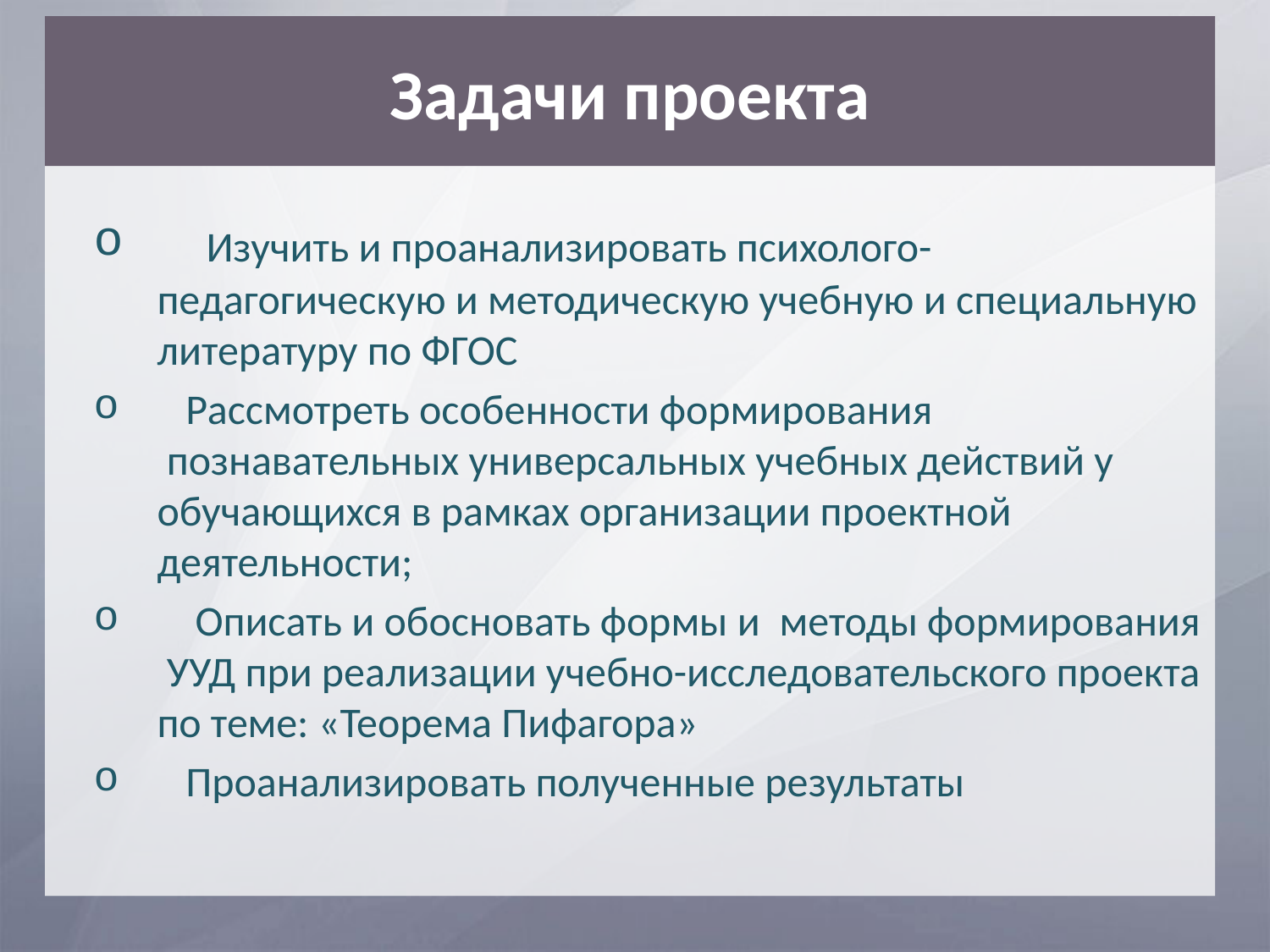

# Задачи проекта

    Изучить и проанализировать психолого-педагогическую и методическую учебную и специальную литературу по ФГОС
   Рассмотреть особенности формирования  познавательных универсальных учебных действий у обучающихся в рамках организации проектной деятельности;
    Описать и обосновать формы и  методы формирования  УУД при реализации учебно-исследовательского проекта по теме: «Теорема Пифагора»
   Проанализировать полученные результаты